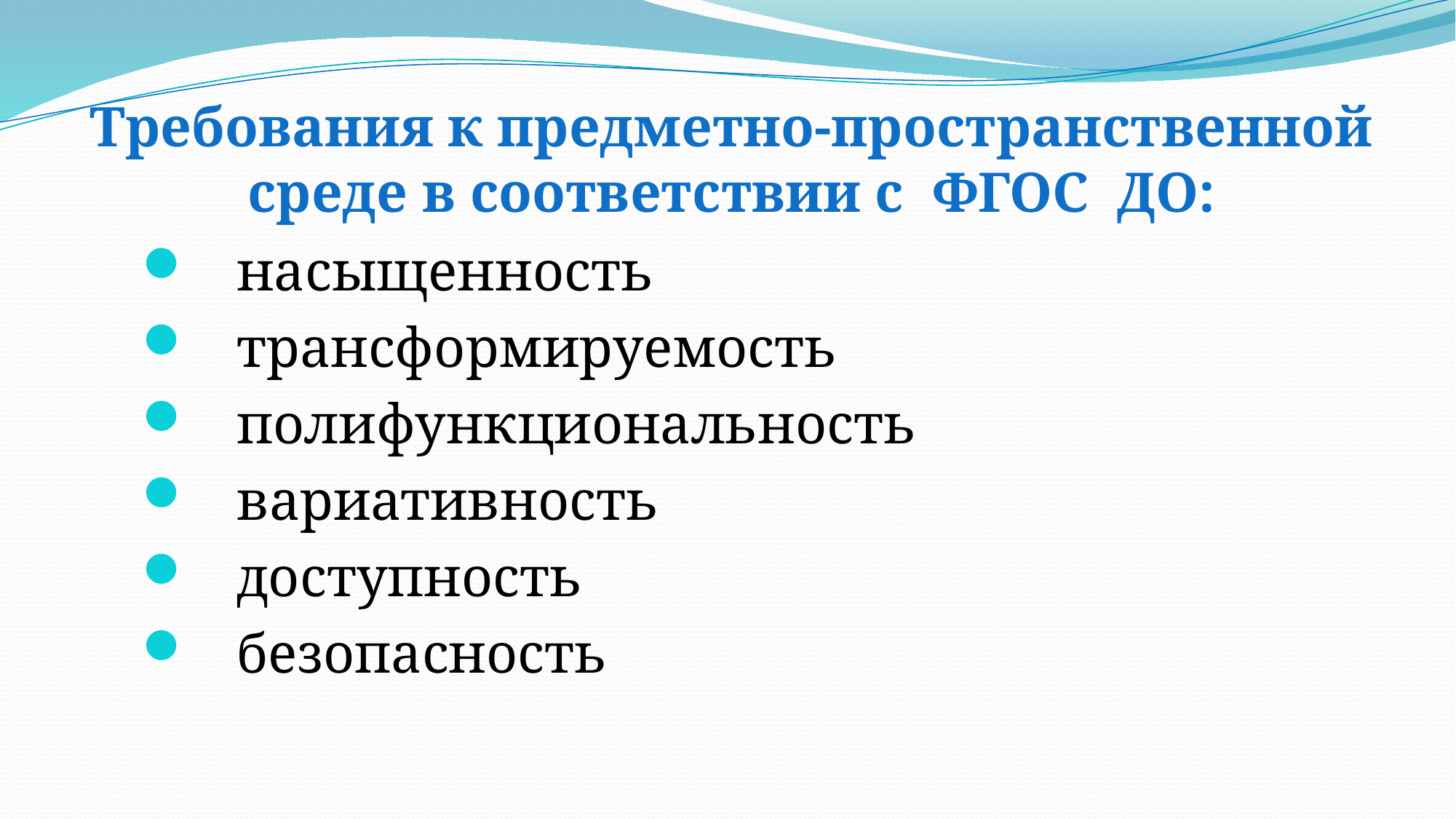

Требования к предметно-пространственной среде в соответствии с  ФГОС  ДО:
   насыщенность
   трансформируемость
   полифункциональность
   вариативность
   доступность
   безопасность